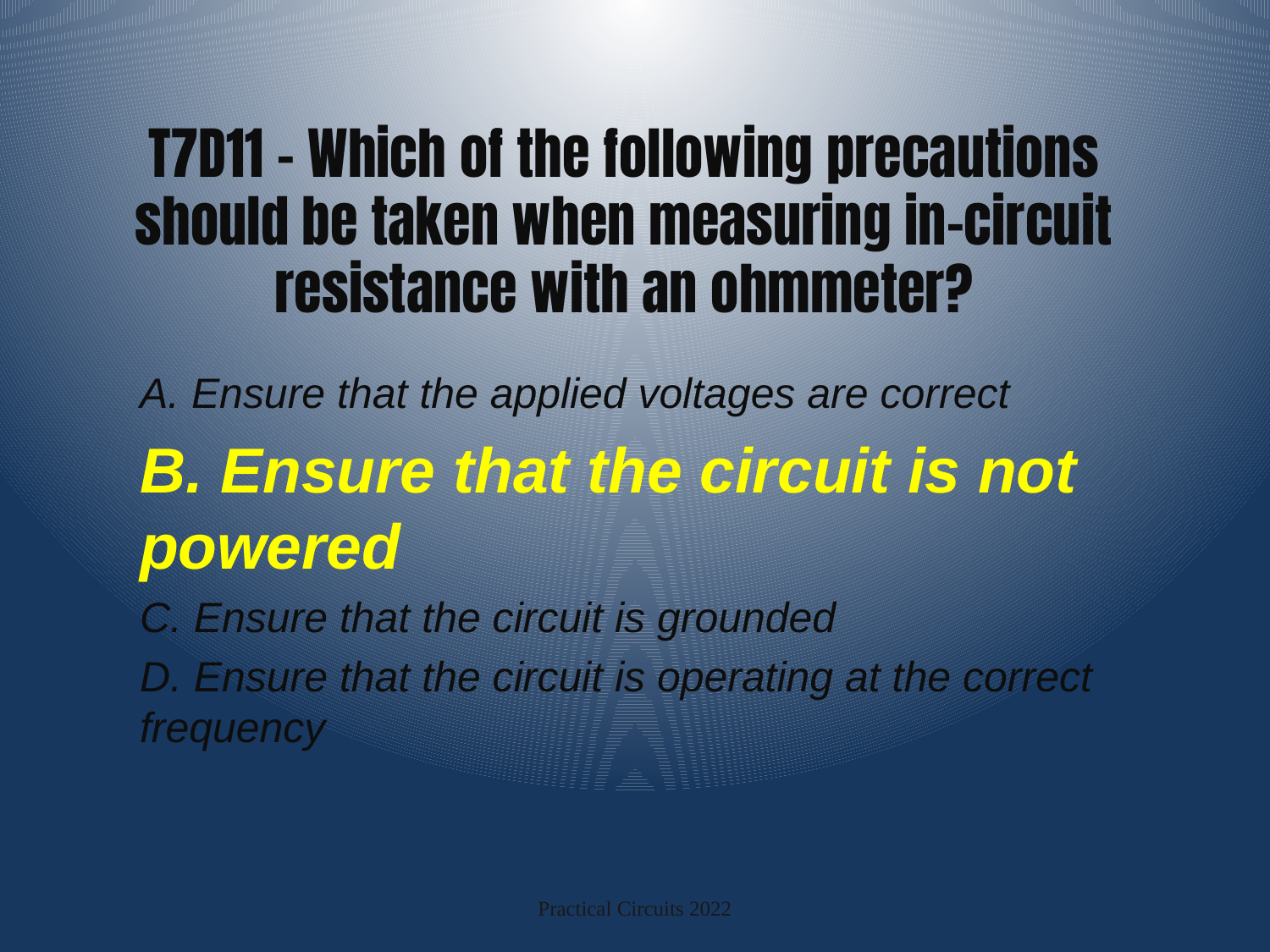

# T7D11 - Which of the following precautions should be taken when measuring in-circuit resistance with an ohmmeter?
A. Ensure that the applied voltages are correct
B. Ensure that the circuit is not powered
C. Ensure that the circuit is grounded
D. Ensure that the circuit is operating at the correct frequency
Practical Circuits 2022